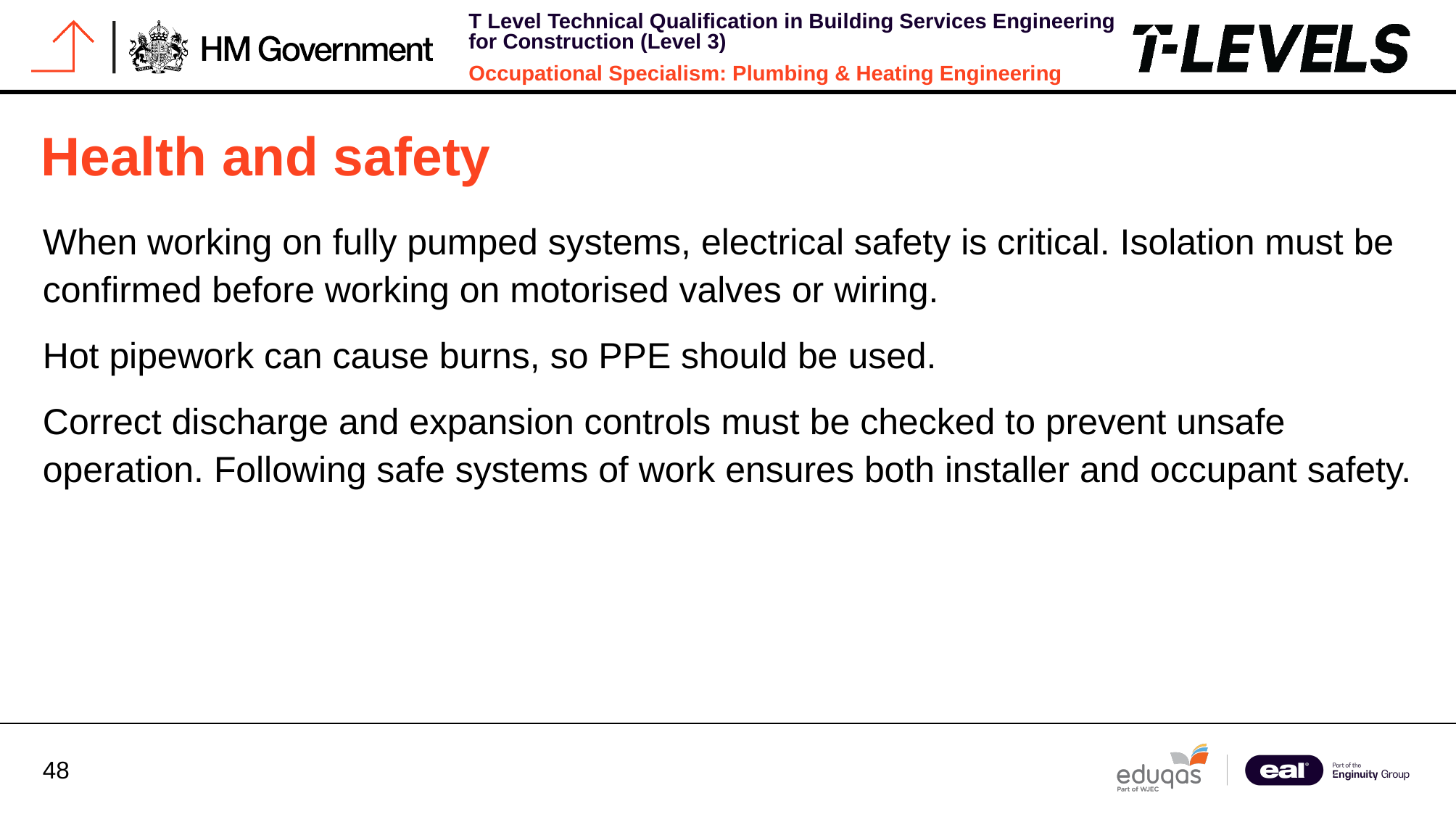

# Health and safety
When working on fully pumped systems, electrical safety is critical. Isolation must be confirmed before working on motorised valves or wiring.
Hot pipework can cause burns, so PPE should be used.
Correct discharge and expansion controls must be checked to prevent unsafe operation. Following safe systems of work ensures both installer and occupant safety.